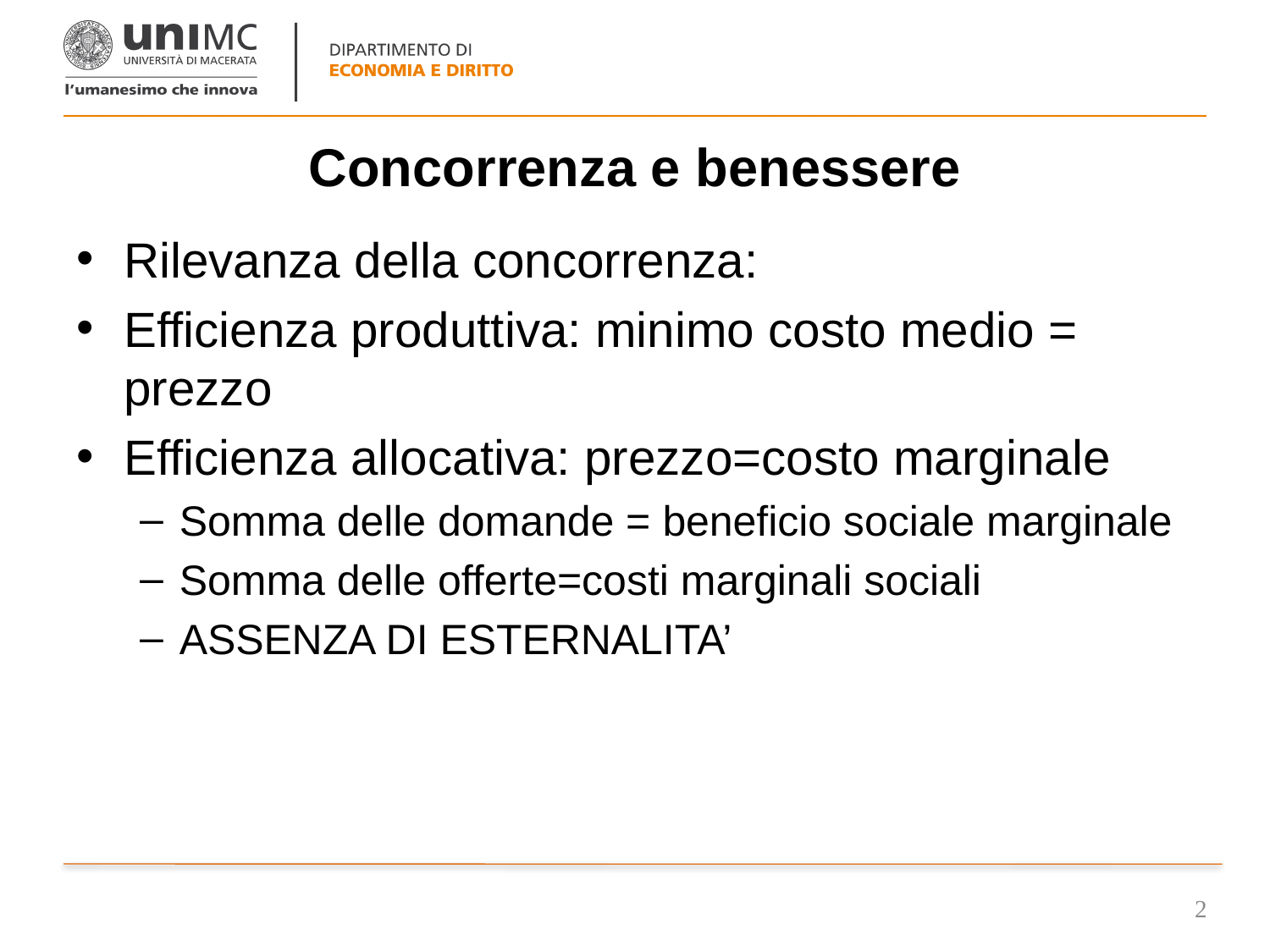

# Concorrenza e benessere
Rilevanza della concorrenza:
Efficienza produttiva: minimo costo medio = prezzo
Efficienza allocativa: prezzo=costo marginale
Somma delle domande = beneficio sociale marginale
Somma delle offerte=costi marginali sociali
ASSENZA DI ESTERNALITA’
2